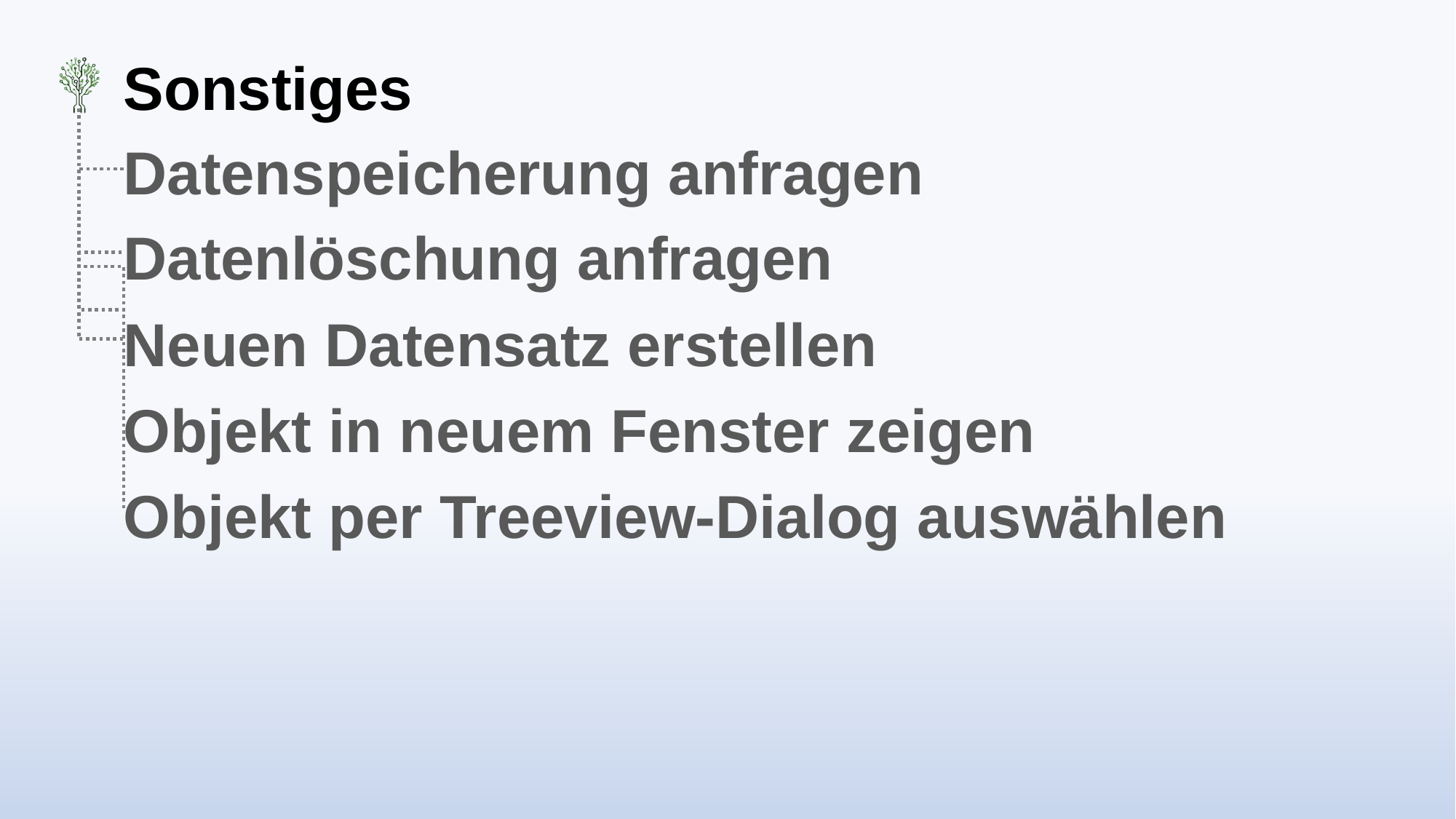

# Sonstiges

Datenspeicherung anfragen
Datenlöschung anfragen
Neuen Datensatz erstellen
Objekt in neuem Fenster zeigen
Objekt per Treeview-Dialog auswählen